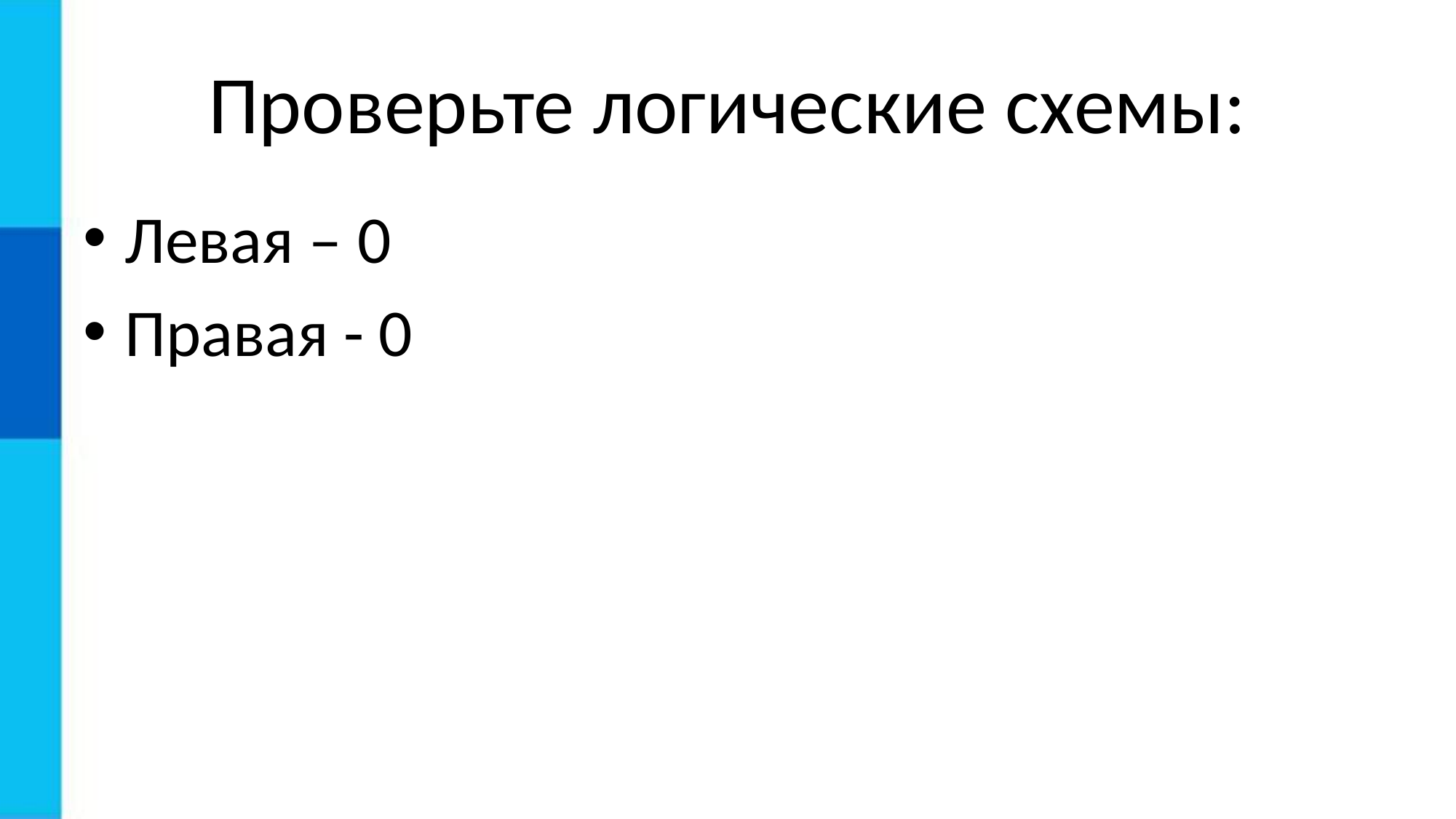

# Проверьте логические схемы:
Левая – 0
Правая - 0